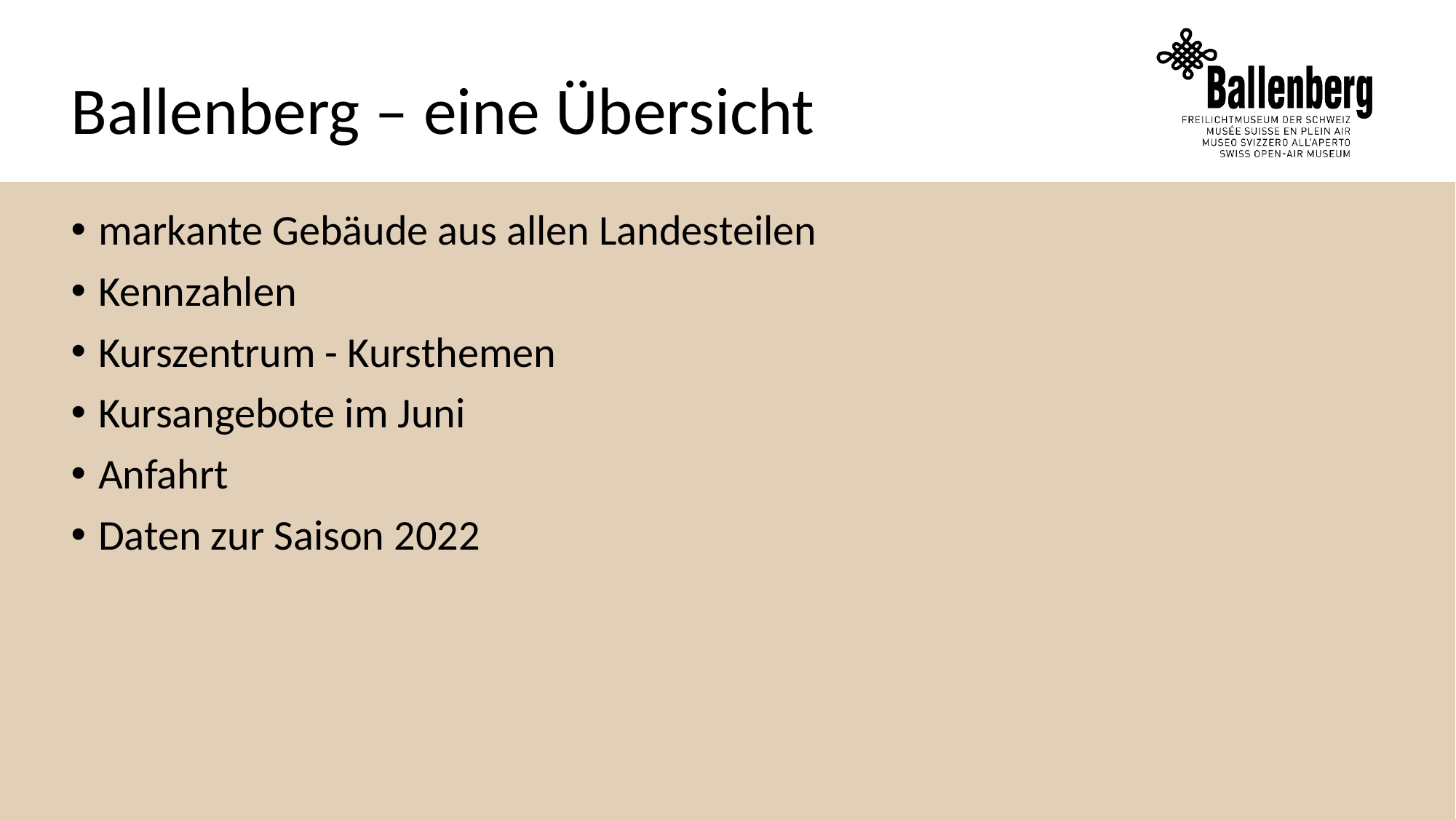

# Ballenberg – eine Übersicht
markante Gebäude aus allen Landesteilen
Kennzahlen
Kurszentrum - Kursthemen
Kursangebote im Juni
Anfahrt
Daten zur Saison 2022